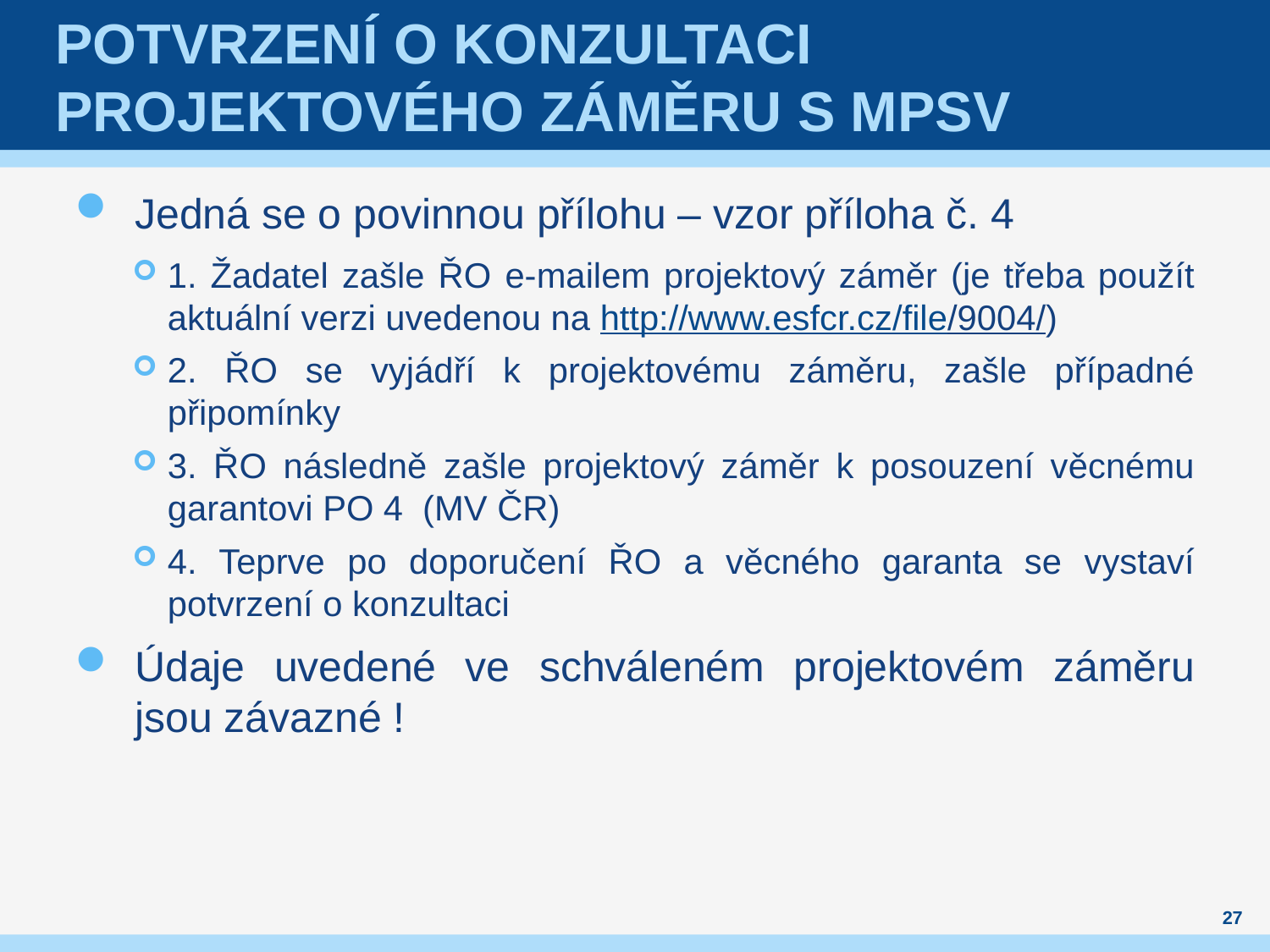

# Potvrzení o konzultaci projektového záměru s MPSV
Jedná se o povinnou přílohu – vzor příloha č. 4
1. Žadatel zašle ŘO e-mailem projektový záměr (je třeba použít aktuální verzi uvedenou na http://www.esfcr.cz/file/9004/)
2. ŘO se vyjádří k projektovému záměru, zašle případné připomínky
3. ŘO následně zašle projektový záměr k posouzení věcnému garantovi PO 4  (MV ČR)
4. Teprve po doporučení ŘO a věcného garanta se vystaví potvrzení o konzultaci
Údaje uvedené ve schváleném projektovém záměru jsou závazné !

27